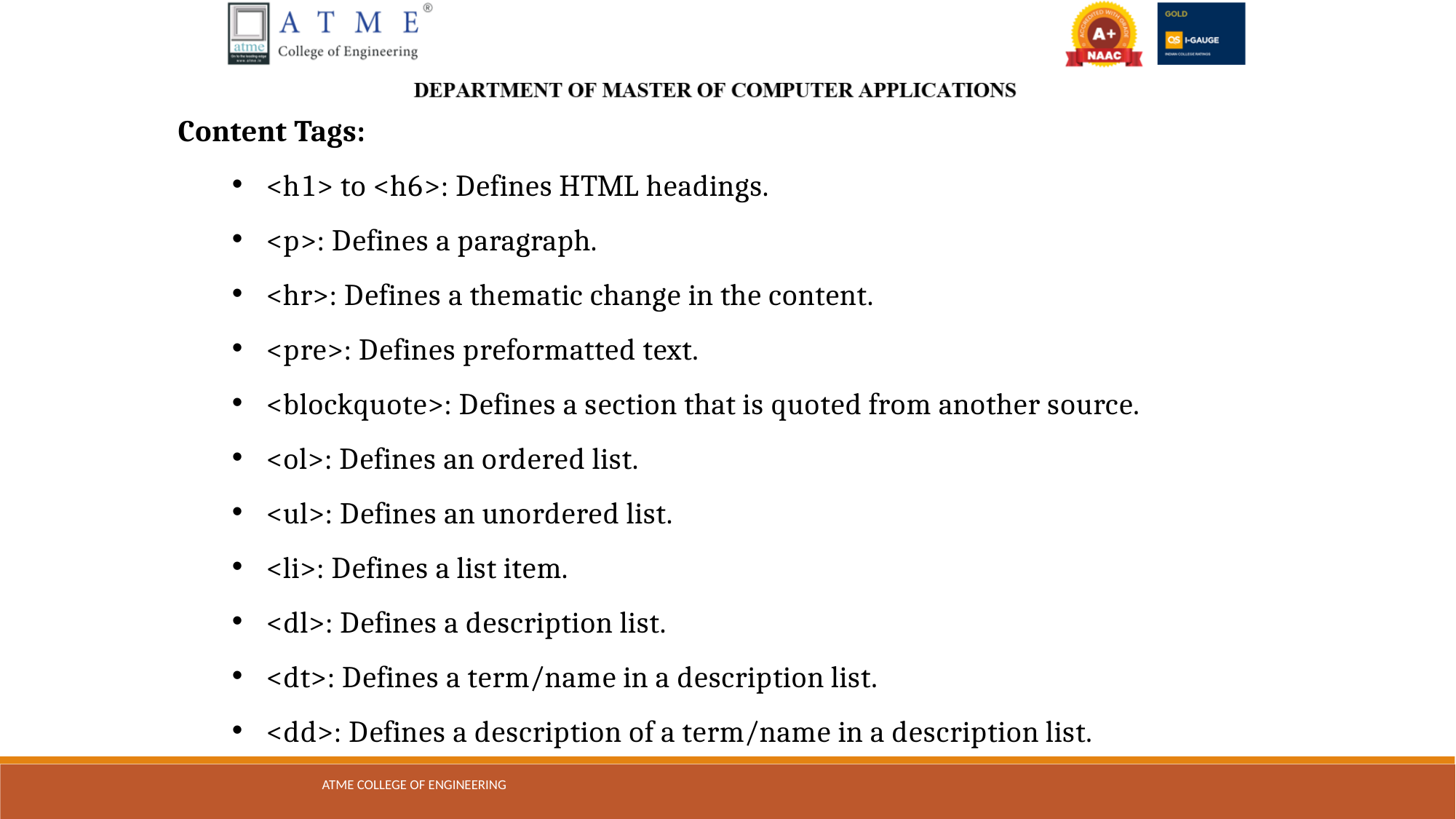

Content Tags:
<h1> to <h6>: Defines HTML headings.
<p>: Defines a paragraph.
<hr>: Defines a thematic change in the content.
<pre>: Defines preformatted text.
<blockquote>: Defines a section that is quoted from another source.
<ol>: Defines an ordered list.
<ul>: Defines an unordered list.
<li>: Defines a list item.
<dl>: Defines a description list.
<dt>: Defines a term/name in a description list.
<dd>: Defines a description of a term/name in a description list.
ATME COLLEGE OF ENGINEERING